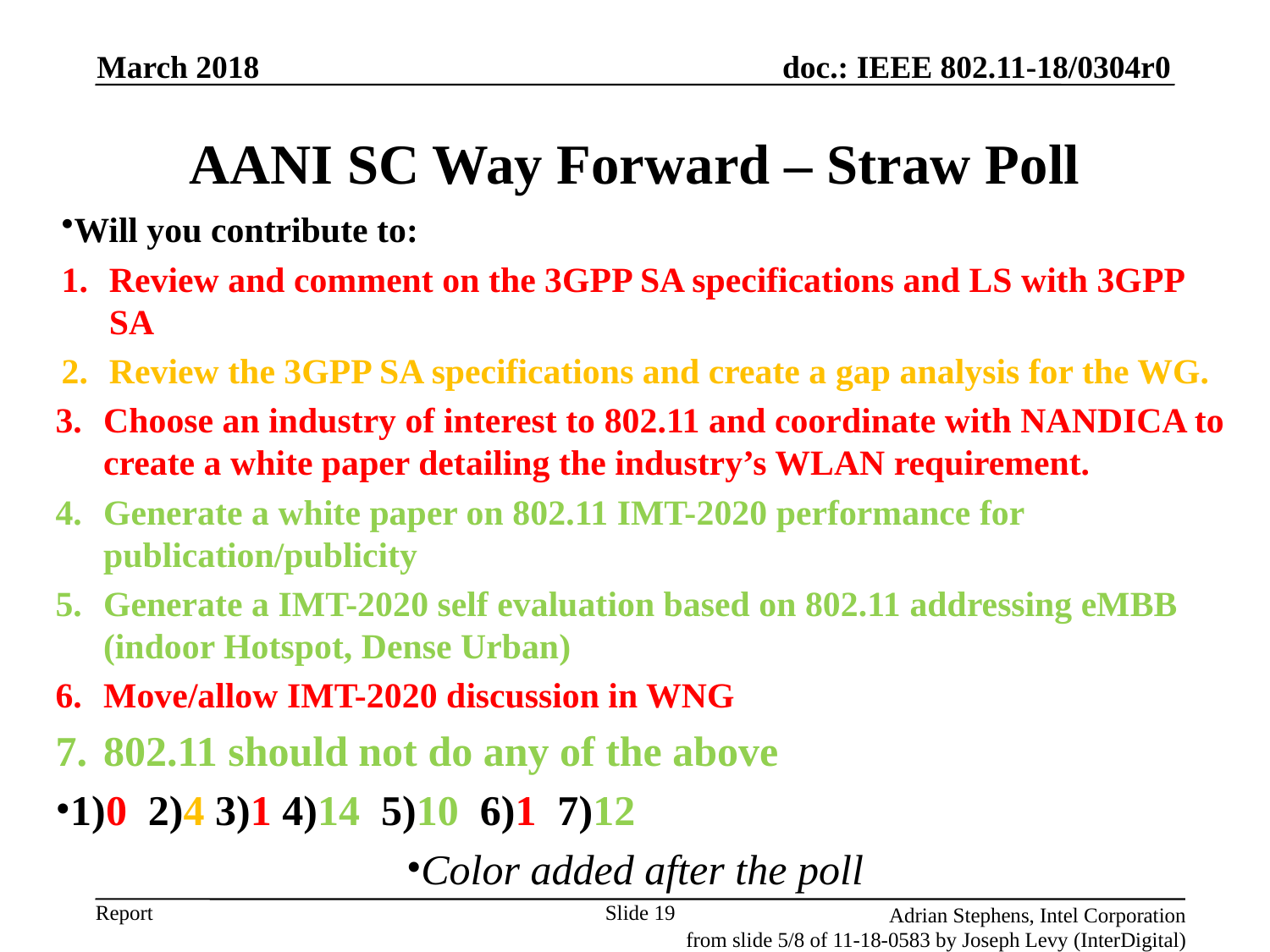

March 2018
# AANI SC Way Forward – Straw Poll
Will you contribute to:
Review and comment on the 3GPP SA specifications and LS with 3GPP SA
Review the 3GPP SA specifications and create a gap analysis for the WG.
Choose an industry of interest to 802.11 and coordinate with NANDICA to create a white paper detailing the industry’s WLAN requirement.
Generate a white paper on 802.11 IMT-2020 performance for publication/publicity
Generate a IMT-2020 self evaluation based on 802.11 addressing eMBB (indoor Hotspot, Dense Urban)
Move/allow IMT-2020 discussion in WNG
802.11 should not do any of the above
1)0  2)4 3)1 4)14  5)10  6)1  7)12
Color added after the poll

Slide 19
Adrian Stephens, Intel Corporation
from slide 5/8 of 11-18-0583 by Joseph Levy (InterDigital)